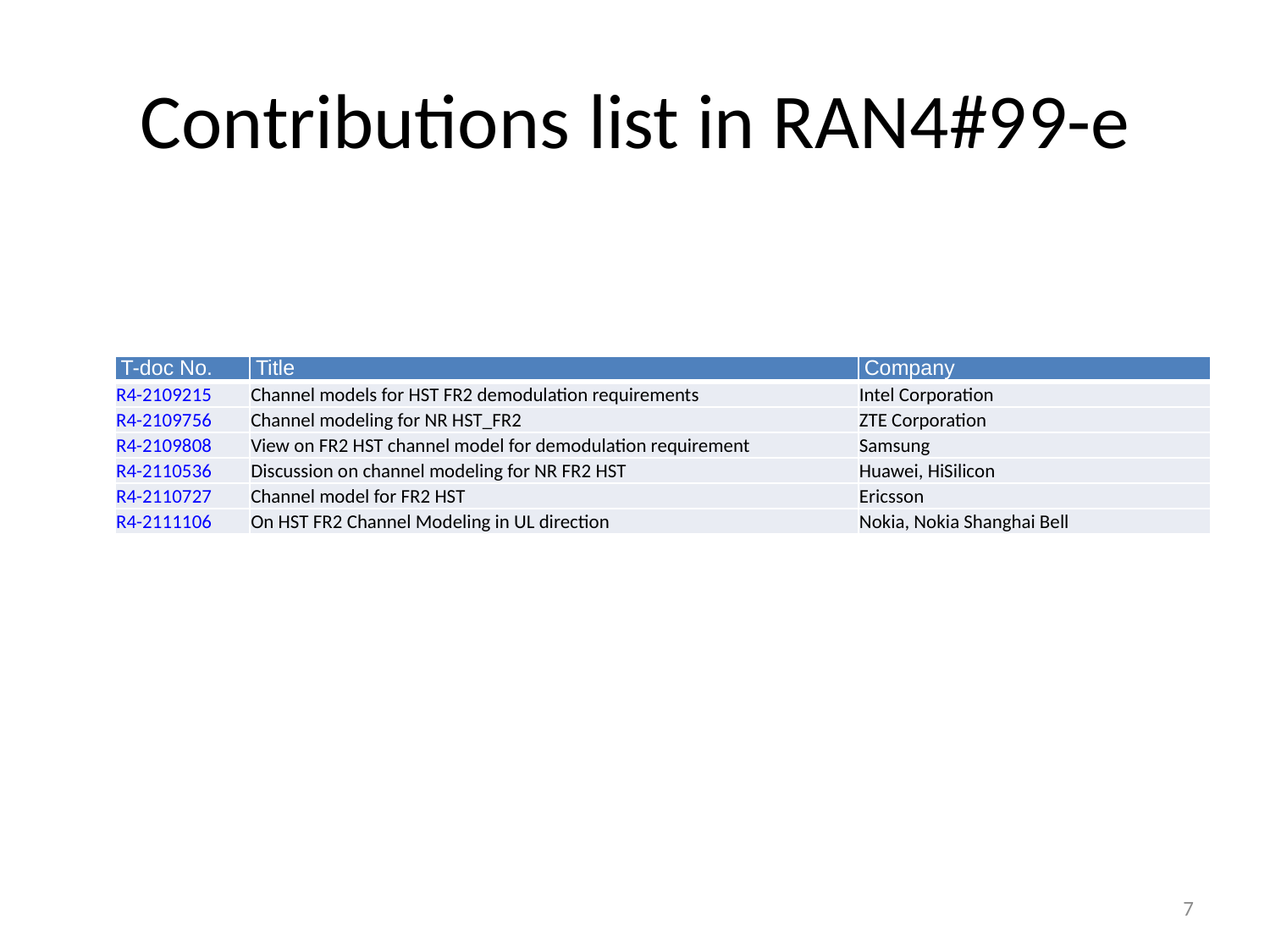

# Contributions list in RAN4#99-e
| T-doc No. | Title | Company |
| --- | --- | --- |
| R4-2109215 | Channel models for HST FR2 demodulation requirements | Intel Corporation |
| R4-2109756 | Channel modeling for NR HST\_FR2 | ZTE Corporation |
| R4-2109808 | View on FR2 HST channel model for demodulation requirement | Samsung |
| R4-2110536 | Discussion on channel modeling for NR FR2 HST | Huawei, HiSilicon |
| R4-2110727 | Channel model for FR2 HST | Ericsson |
| R4-2111106 | On HST FR2 Channel Modeling in UL direction | Nokia, Nokia Shanghai Bell |
7